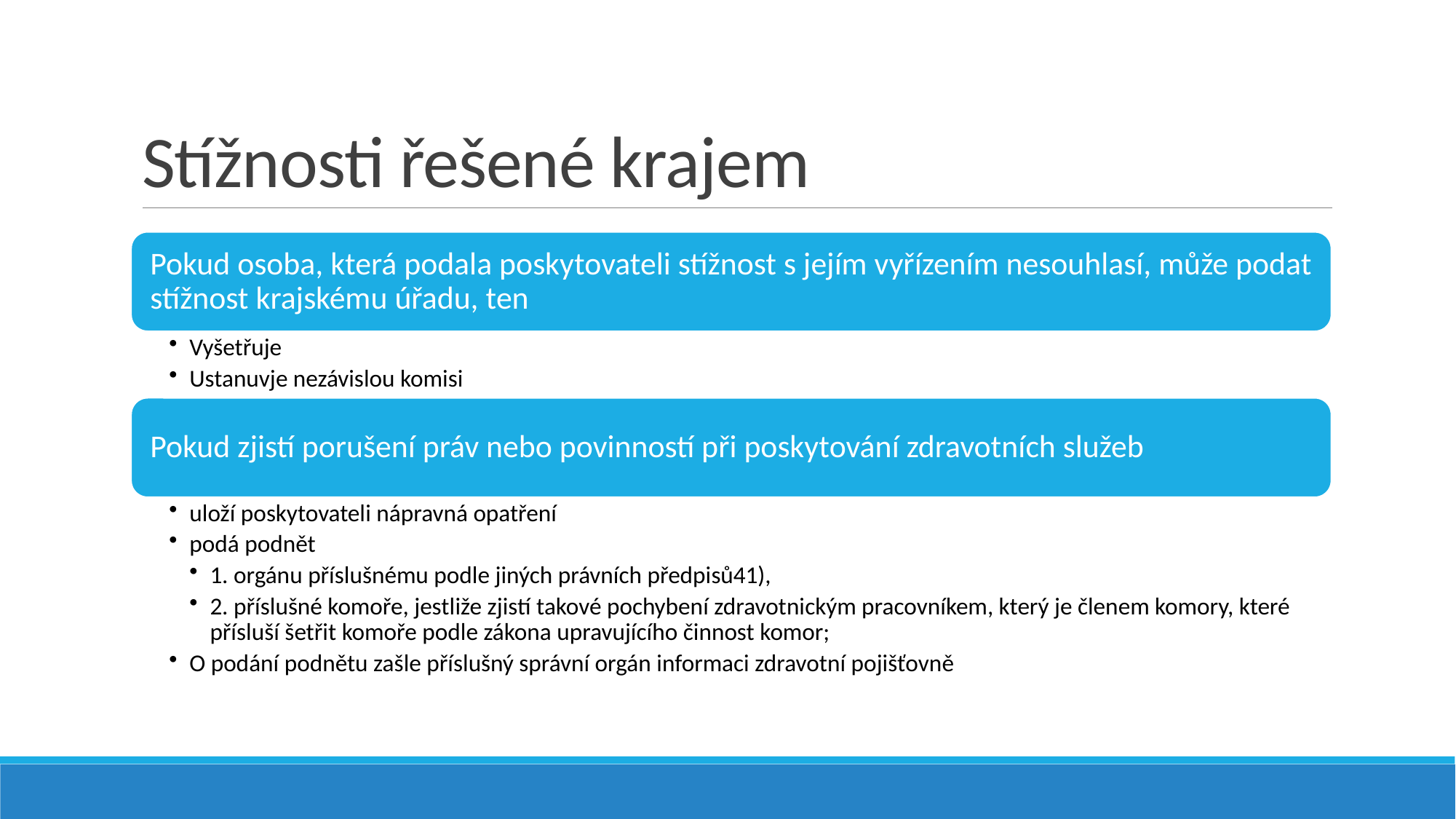

# Stížnosti řešené krajem
Pokud osoba, která podala poskytovateli stížnost s jejím vyřízením nesouhlasí, může podat stížnost krajskému úřadu, ten
Vyšetřuje
Ustanuvje nezávislou komisi
Pokud zjistí porušení práv nebo povinností při poskytování zdravotních služeb
uloží poskytovateli nápravná opatření
podá podnět
1. orgánu příslušnému podle jiných právních předpisů41),
2. příslušné komoře, jestliže zjistí takové pochybení zdravotnickým pracovníkem, který je členem komory, které přísluší šetřit komoře podle zákona upravujícího činnost komor;
O podání podnětu zašle příslušný správní orgán informaci zdravotní pojišťovně